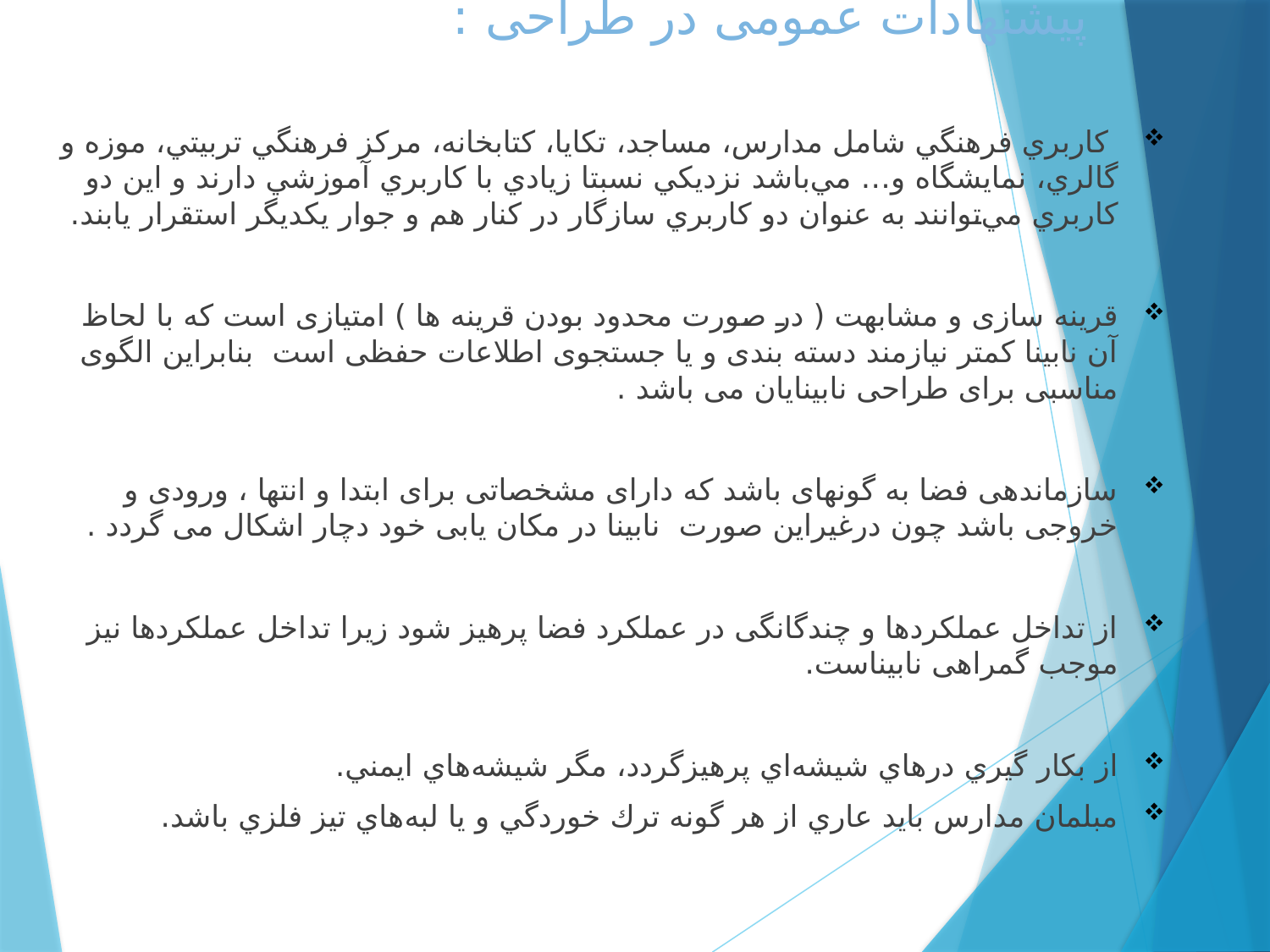

# پیشنهادات عمومی در طراحی :
 كاربري فرهنگي شامل مدارس، مساجد، ‌تكايا، كتابخانه، ‌مركز فرهنگي تربيتي، موزه و گالري، ‌نمايشگاه و… مي‌باشد ‌نزديكي نسبتا زيادي با كاربري آموزشي دارند و اين دو كاربري مي‌توانند به عنوان دو كاربري سازگار در كنار هم و جوار يكديگر استقرار يابند.

قرینه سازی و مشابهت ( در صورت محدود بودن قرینه ها ) امتیازی است که با لحاظ آن نابینا کمتر نیازمند دسته بندی و یا جستجوی اطلاعات حفظی است  بنابراین الگوی مناسبی برای طراحی نابینایان می باشد .

سازماندهی فضا به گونهای باشد که دارای مشخصاتی برای ابتدا و انتها ، ورودی و خروجی باشد چون درغیراین صورت  نابینا در مکان یابی خود دچار اشکال می گردد .

از تداخل عملکردها و چندگانگی در عملکرد فضا پرهیز شود زیرا تداخل عملکردها نیز موجب گمراهی نابیناست.

از بكار گيري درهاي شيشه‌‌اي پرهيزگردد، ‌مگر شيشه‌هاي ايمني.
مبلمان مدارس بايد عاري از هر گونه ترك خوردگي و يا لبه‌هاي تيز فلزي باشد.